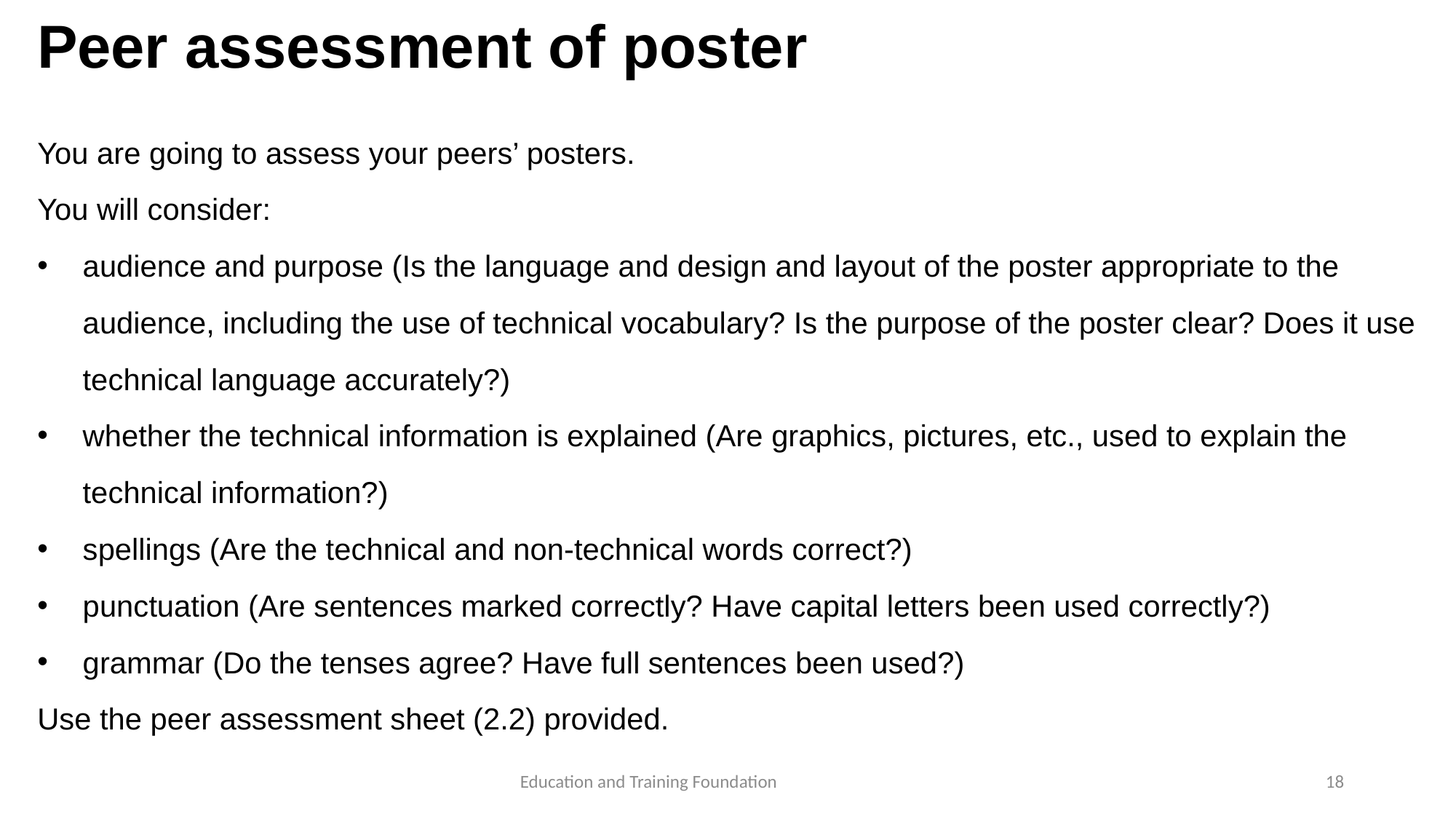

# Peer assessment of poster
You are going to assess your peers’ posters.
You will consider:
audience and purpose (Is the language and design and layout of the poster appropriate to the audience, including the use of technical vocabulary? Is the purpose of the poster clear? Does it use technical language accurately?)
whether the technical information is explained (Are graphics, pictures, etc., used to explain the technical information?)
spellings (Are the technical and non-technical words correct?)
punctuation (Are sentences marked correctly? Have capital letters been used correctly?)
grammar (Do the tenses agree? Have full sentences been used?)
Use the peer assessment sheet (2.2) provided.

18
Education and Training Foundation